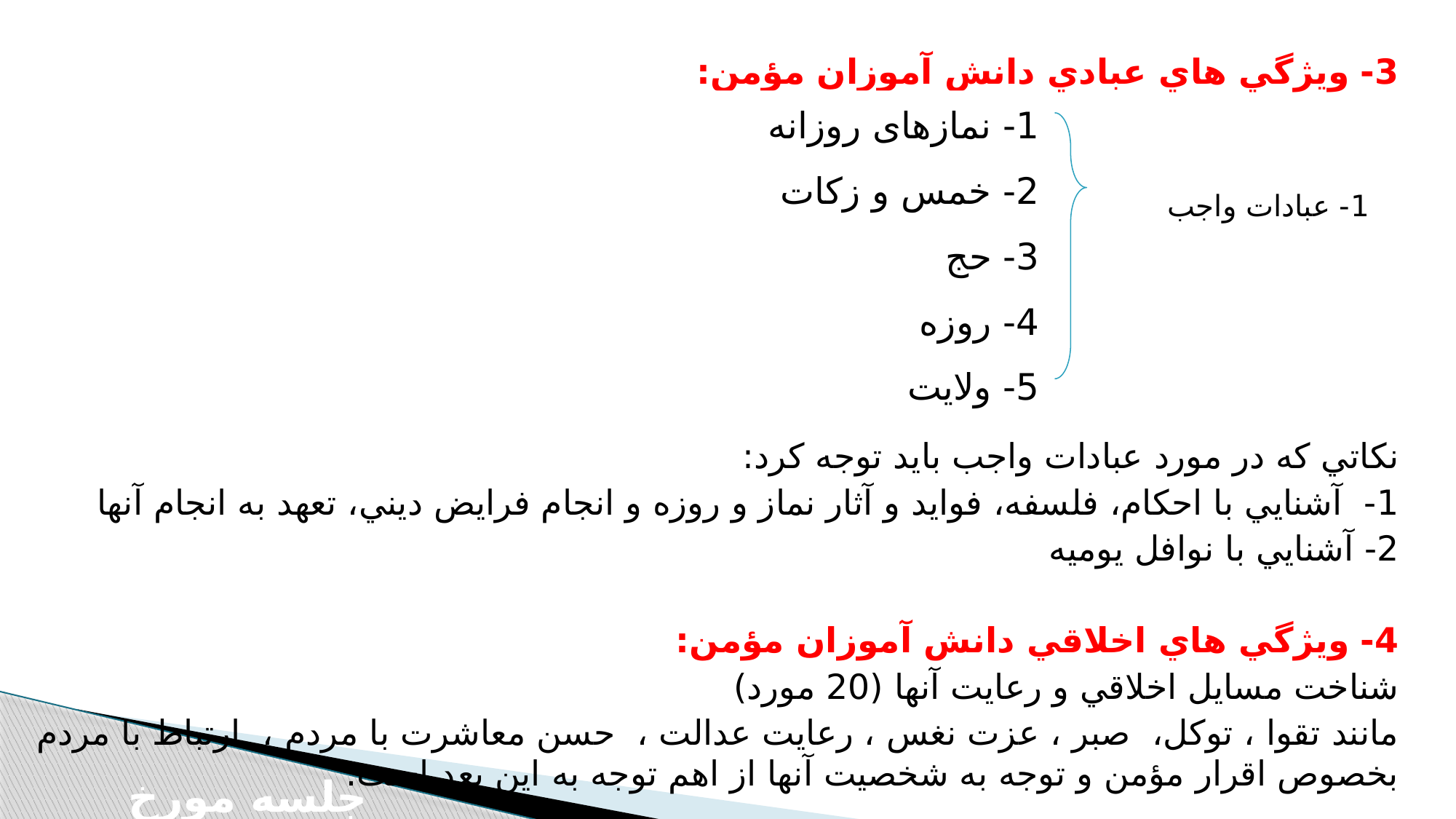

3- ويژگي هاي عبادي دانش آموزان مؤمن:

1- عبادات واجب					      2- عبادات مستحب

نکاتي که در مورد عبادات واجب بايد توجه کرد:
1-  آشنايي با احکام، فلسفه، فوايد و آثار نماز و روزه و انجام فرايض ديني، تعهد به انجام آنها
2- آشنايي با نوافل يوميه

4- ويژگي هاي اخلاقي دانش آموزان مؤمن:
شناخت مسايل اخلاقي و رعايت آنها (20 مورد)
مانند تقوا ، توکل،  صبر ، عزت نغس ، رعايت عدالت ،  حسن معاشرت با مردم ،  ارتباط با مردم بخصوص اقرار مؤمن و توجه به شخصيت آنها از اهم توجه به اين بعد است.
1- نمازهای روزانه
2- خمس و زکات
3- حج
4- روزه
5- ولايت

جلسه مورخ     99/2/2